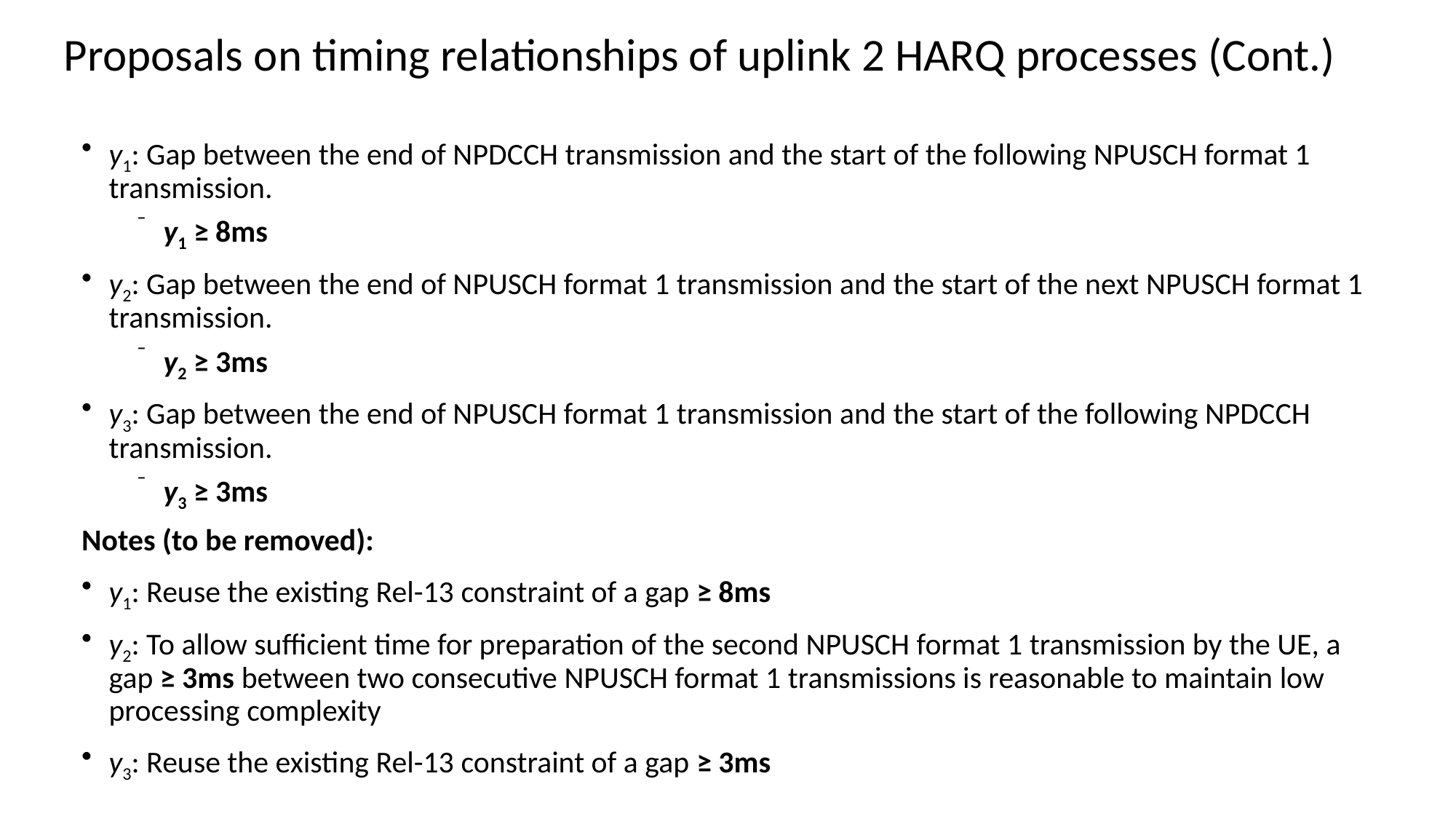

# Proposals on timing relationships of uplink 2 HARQ processes (Cont.)
y1: Gap between the end of NPDCCH transmission and the start of the following NPUSCH format 1 transmission.
y1 ≥ 8ms
y2: Gap between the end of NPUSCH format 1 transmission and the start of the next NPUSCH format 1 transmission.
y2 ≥ 3ms
y3: Gap between the end of NPUSCH format 1 transmission and the start of the following NPDCCH transmission.
y3 ≥ 3ms
Notes (to be removed):
y1: Reuse the existing Rel-13 constraint of a gap ≥ 8ms
y2: To allow sufficient time for preparation of the second NPUSCH format 1 transmission by the UE, a gap ≥ 3ms between two consecutive NPUSCH format 1 transmissions is reasonable to maintain low processing complexity
y3: Reuse the existing Rel-13 constraint of a gap ≥ 3ms